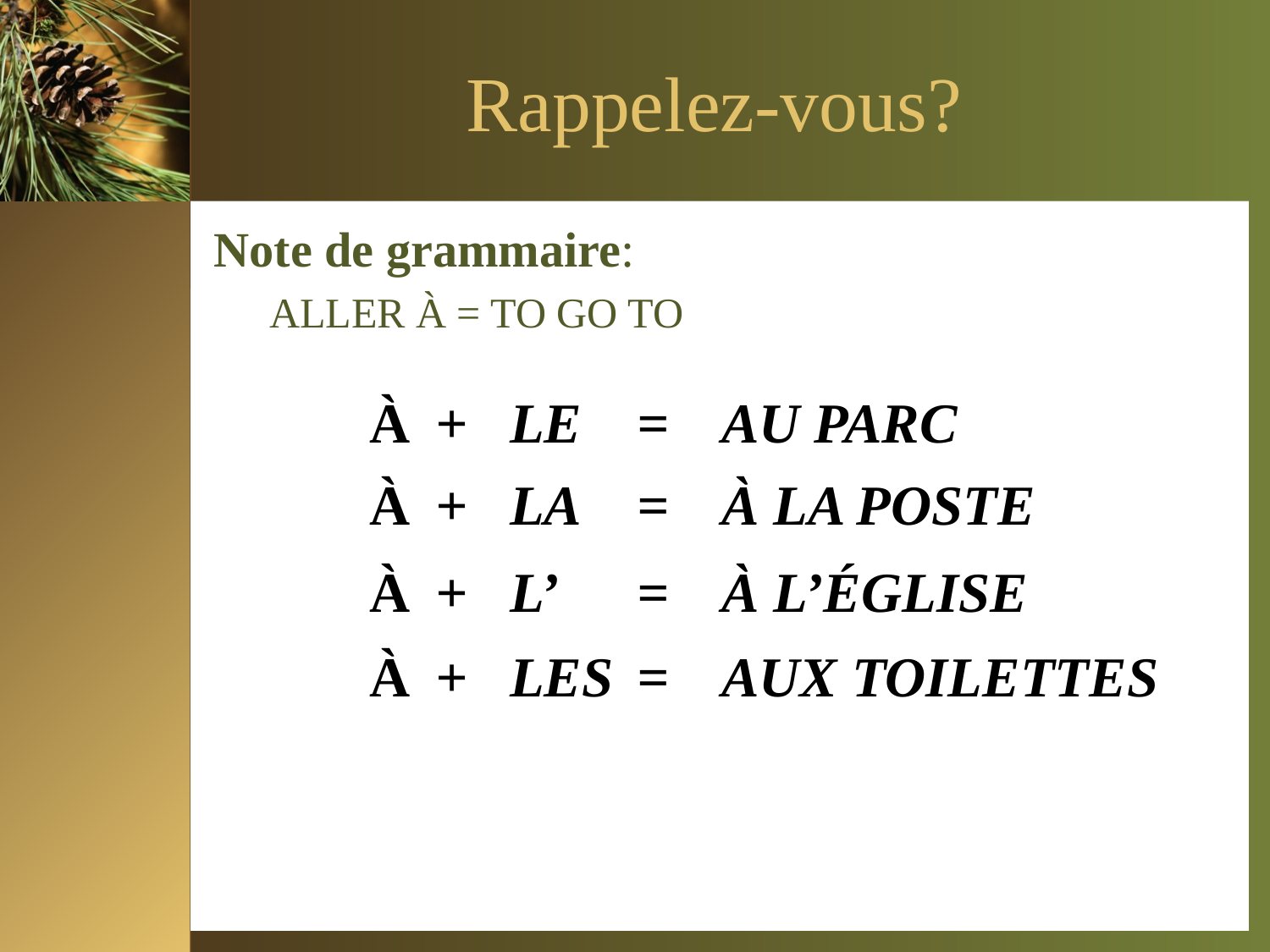

# Rappelez-vous?
Note de grammaire:
ALLER À = TO GO TO
À
+
LE
=
AU PARC
À
+
LA
=
À LA POSTE
À
+
L’
=
À L’ÉGLISE
À
+
LES
=
AUX TOILETTES